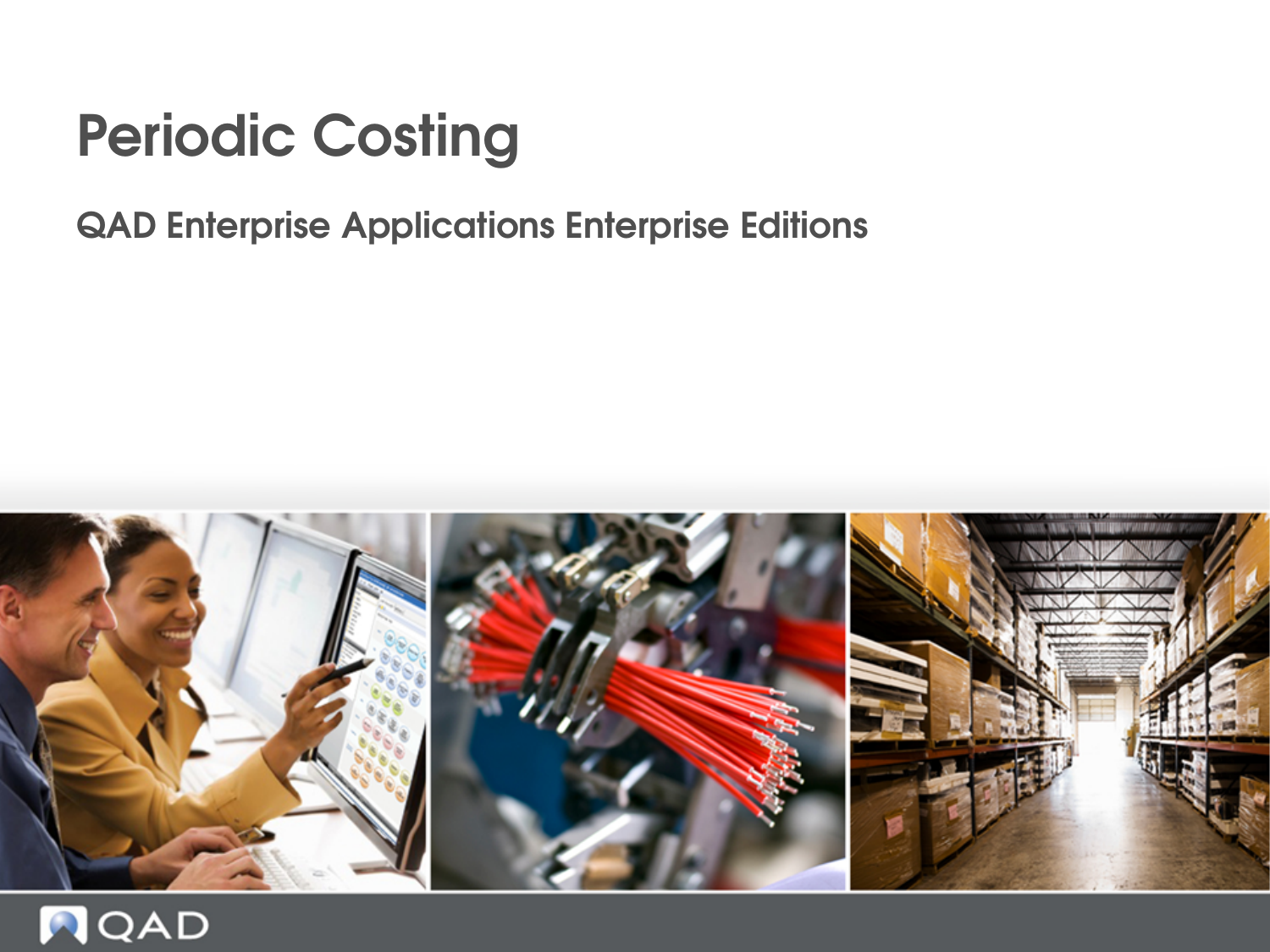

# Periodic Costing
QAD Enterprise Applications Enterprise Editions